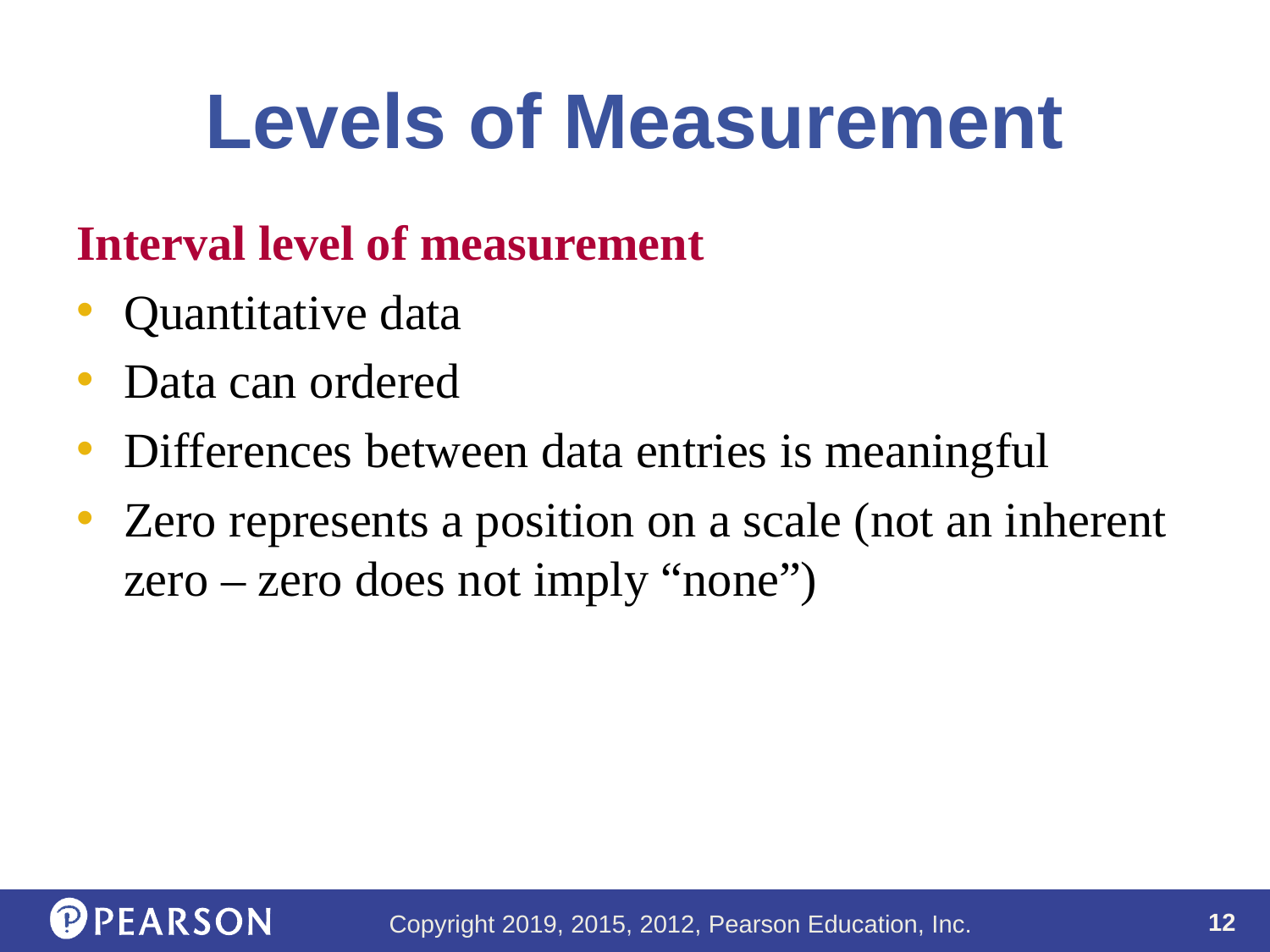

# Levels of Measurement
Interval level of measurement
Quantitative data
Data can ordered
Differences between data entries is meaningful
Zero represents a position on a scale (not an inherent zero – zero does not imply “none”)